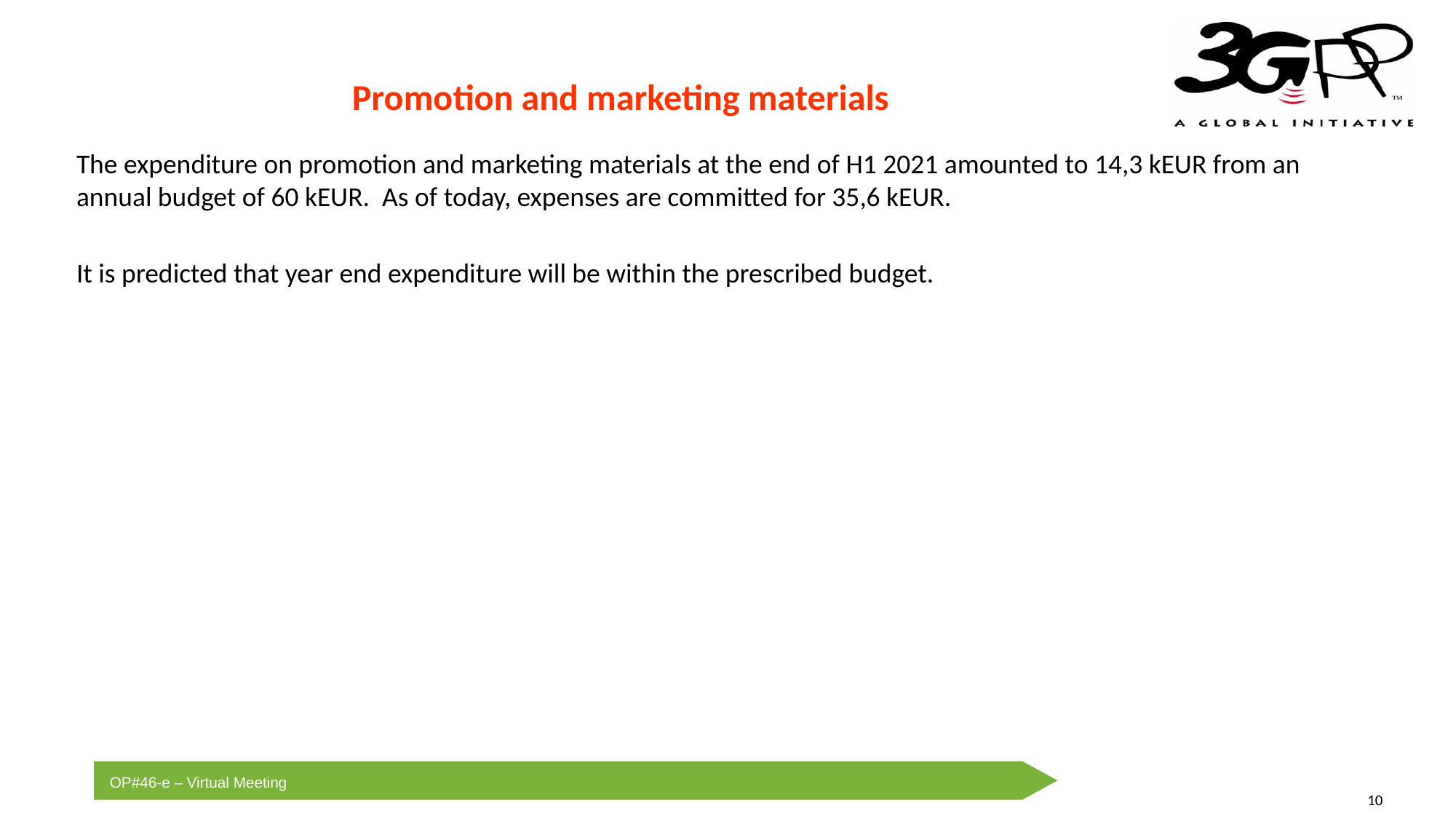

# Promotion and marketing materials
The expenditure on promotion and marketing materials at the end of H1 2021 amounted to 14,3 kEUR from an annual budget of 60 kEUR.  As of today, expenses are committed for 35,6 kEUR.

It is predicted that year end expenditure will be within the prescribed budget.